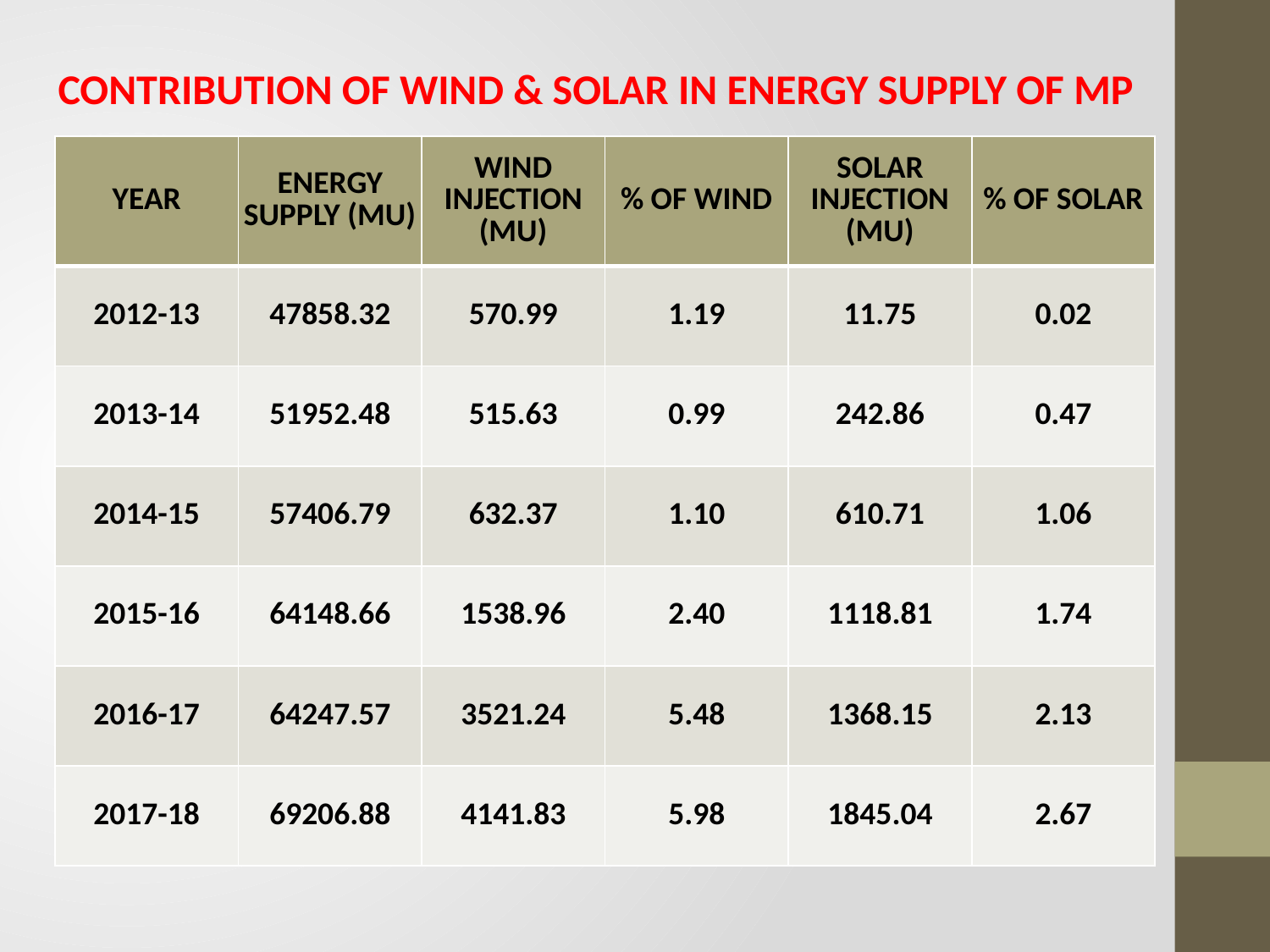

CONTRIBUTION OF WIND & SOLAR IN ENERGY SUPPLY OF MP
| YEAR | ENERGY SUPPLY (MU) | WIND INJECTION (MU) | % OF WIND | SOLAR INJECTION (MU) | % OF SOLAR |
| --- | --- | --- | --- | --- | --- |
| 2012-13 | 47858.32 | 570.99 | 1.19 | 11.75 | 0.02 |
| 2013-14 | 51952.48 | 515.63 | 0.99 | 242.86 | 0.47 |
| 2014-15 | 57406.79 | 632.37 | 1.10 | 610.71 | 1.06 |
| 2015-16 | 64148.66 | 1538.96 | 2.40 | 1118.81 | 1.74 |
| 2016-17 | 64247.57 | 3521.24 | 5.48 | 1368.15 | 2.13 |
| 2017-18 | 69206.88 | 4141.83 | 5.98 | 1845.04 | 2.67 |